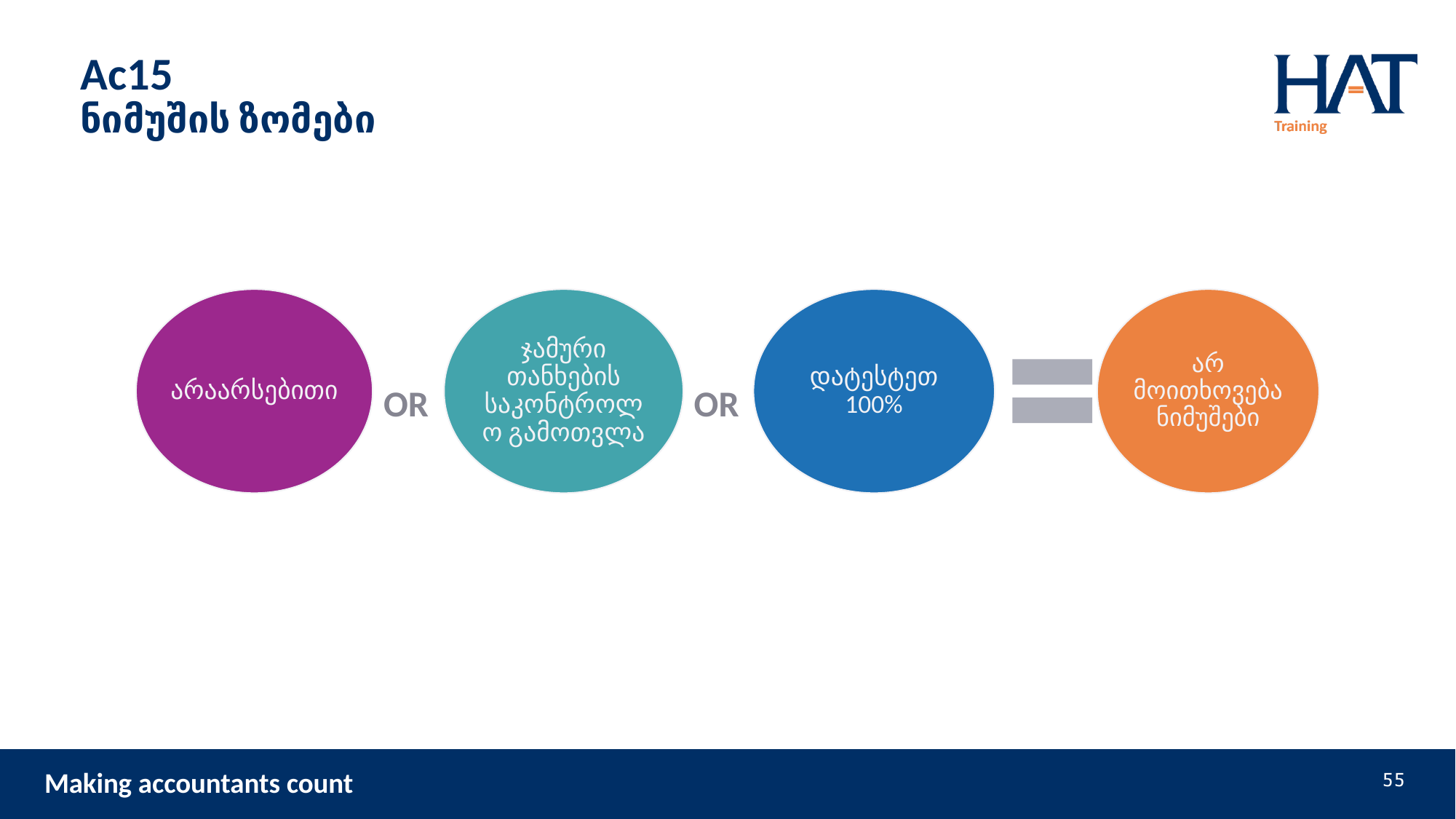

# Ac15 ნიმუშის ზომები
არაარსებითი
არ მოითხოვება ნიმუშები
ჯამური თანხების საკონტროლო გამოთვლა
დატესტეთ 100%

OR
OR
55